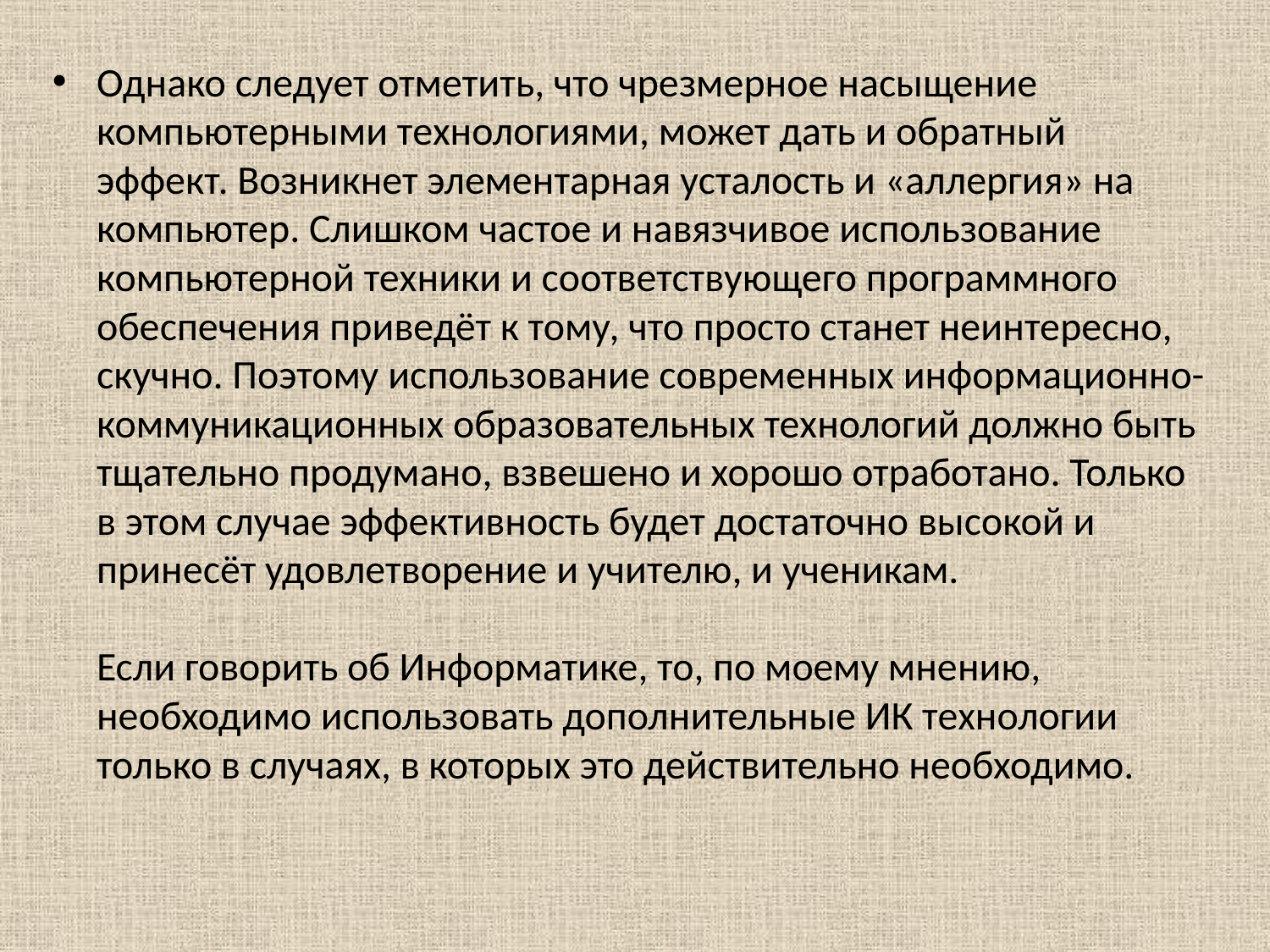

Однако следует отметить, что чрезмерное насыщение компьютерными технологиями, может дать и обратный эффект. Возникнет элементарная усталость и «аллергия» на компьютер. Слишком частое и навязчивое использование компьютерной техники и соответствующего программного обеспечения приведёт к тому, что просто станет неинтересно, скучно. Поэтому использование современных информационно-коммуникационных образовательных технологий должно быть тщательно продумано, взвешено и хорошо отработано. Только в этом случае эффективность будет достаточно высокой и принесёт удовлетворение и учителю, и ученикам.
Если говорить об Информатике, то, по моему мнению, необходимо использовать дополнительные ИК технологии только в случаях, в которых это действительно необходимо.